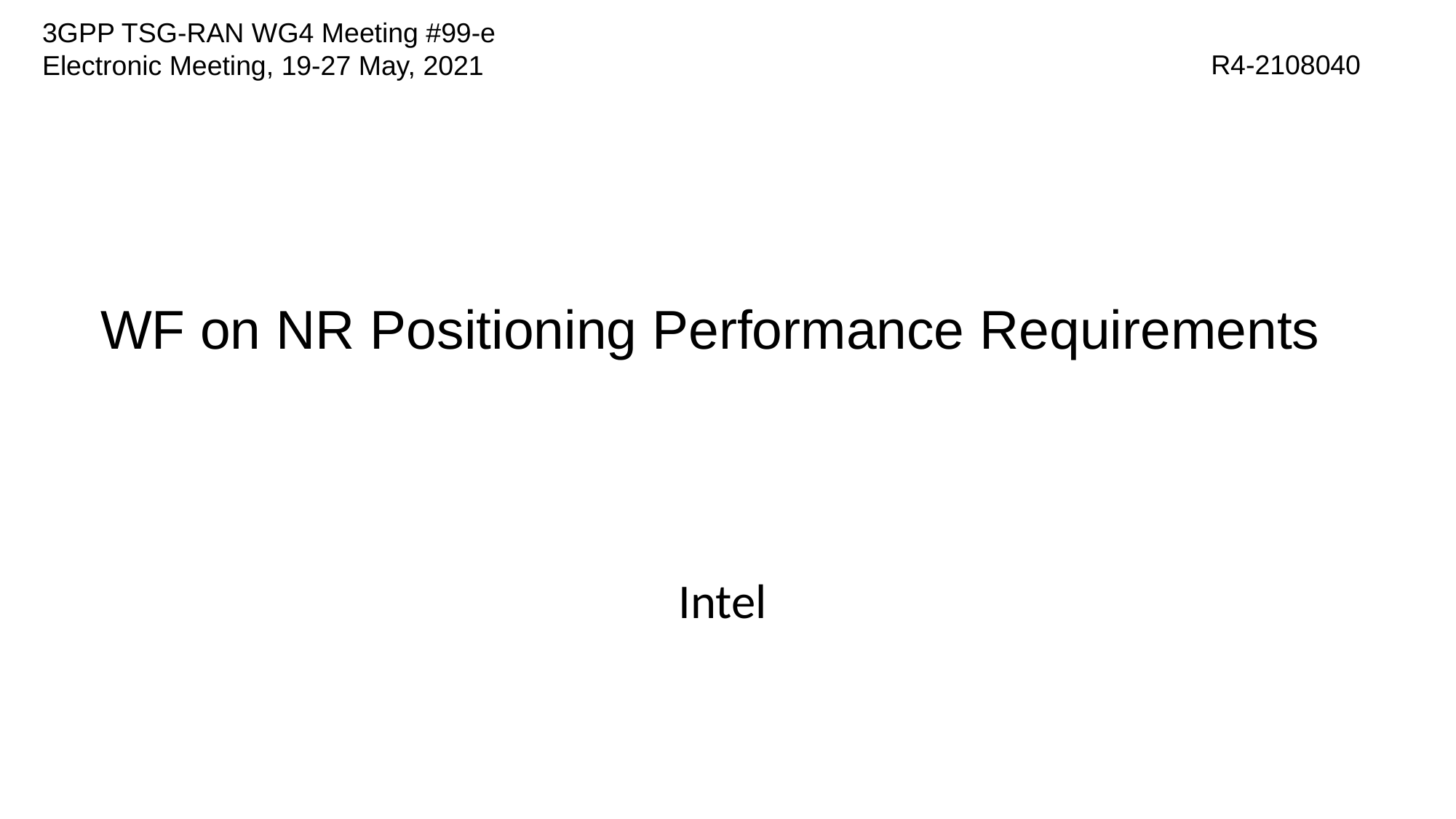

# 3GPP TSG-RAN WG4 Meeting #99-e Electronic Meeting, 19-27 May, 2021
R4-2108040
WF on NR Positioning Performance Requirements
Intel